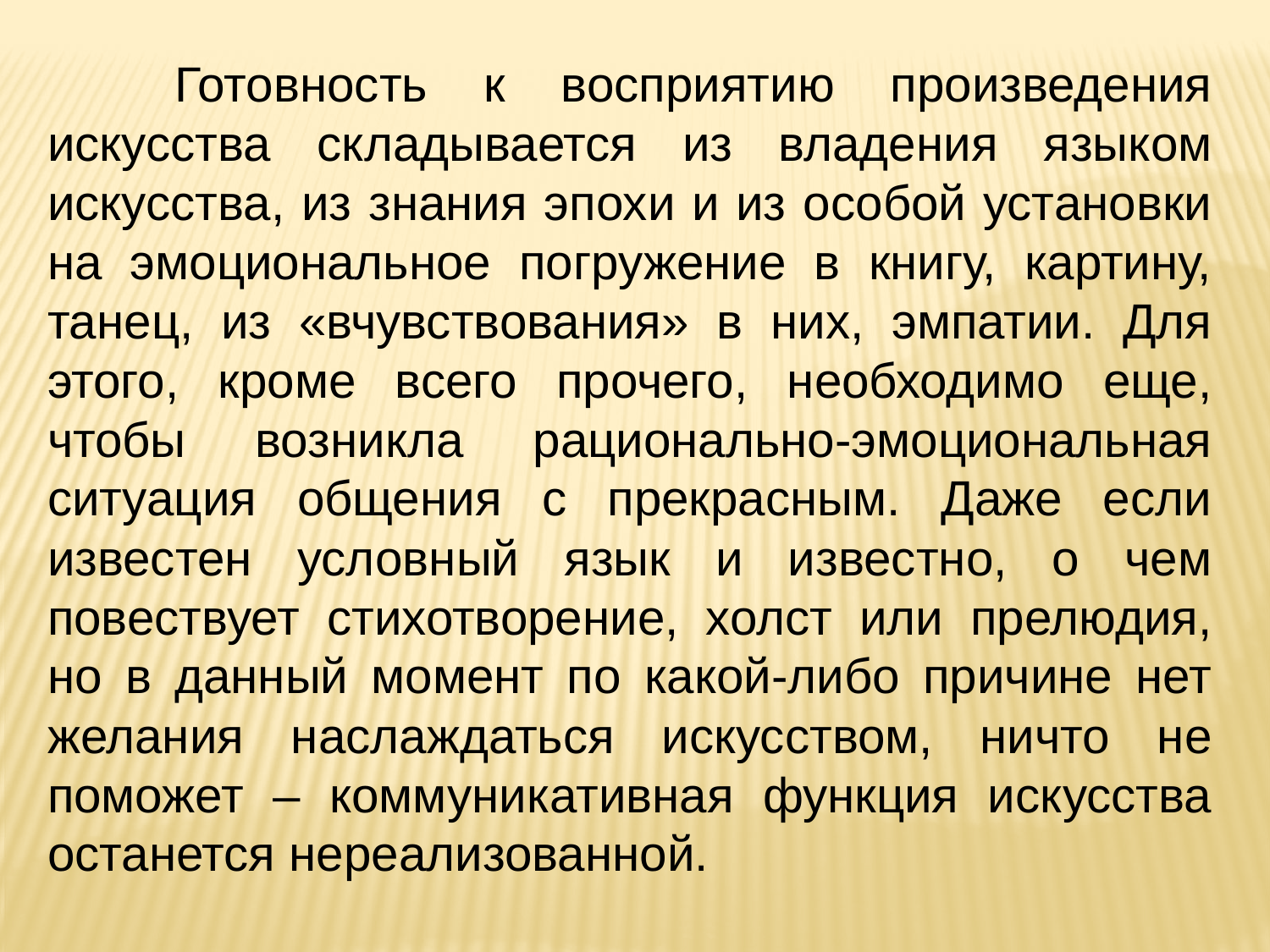

Готовность к восприятию произведения искусства складывается из владения языком искусства, из знания эпохи и из особой установки на эмоциональное погружение в книгу, картину, танец, из «вчувствования» в них, эмпатии. Для этого, кроме всего прочего, необходимо еще, чтобы возникла рационально-эмоциональная ситуация общения с прекрасным. Даже если известен условный язык и известно, о чем повествует стихотворение, холст или прелюдия, но в данный момент по какой-либо причине нет желания наслаждаться искусством, ничто не поможет – коммуникативная функция искусства останется нереализованной.